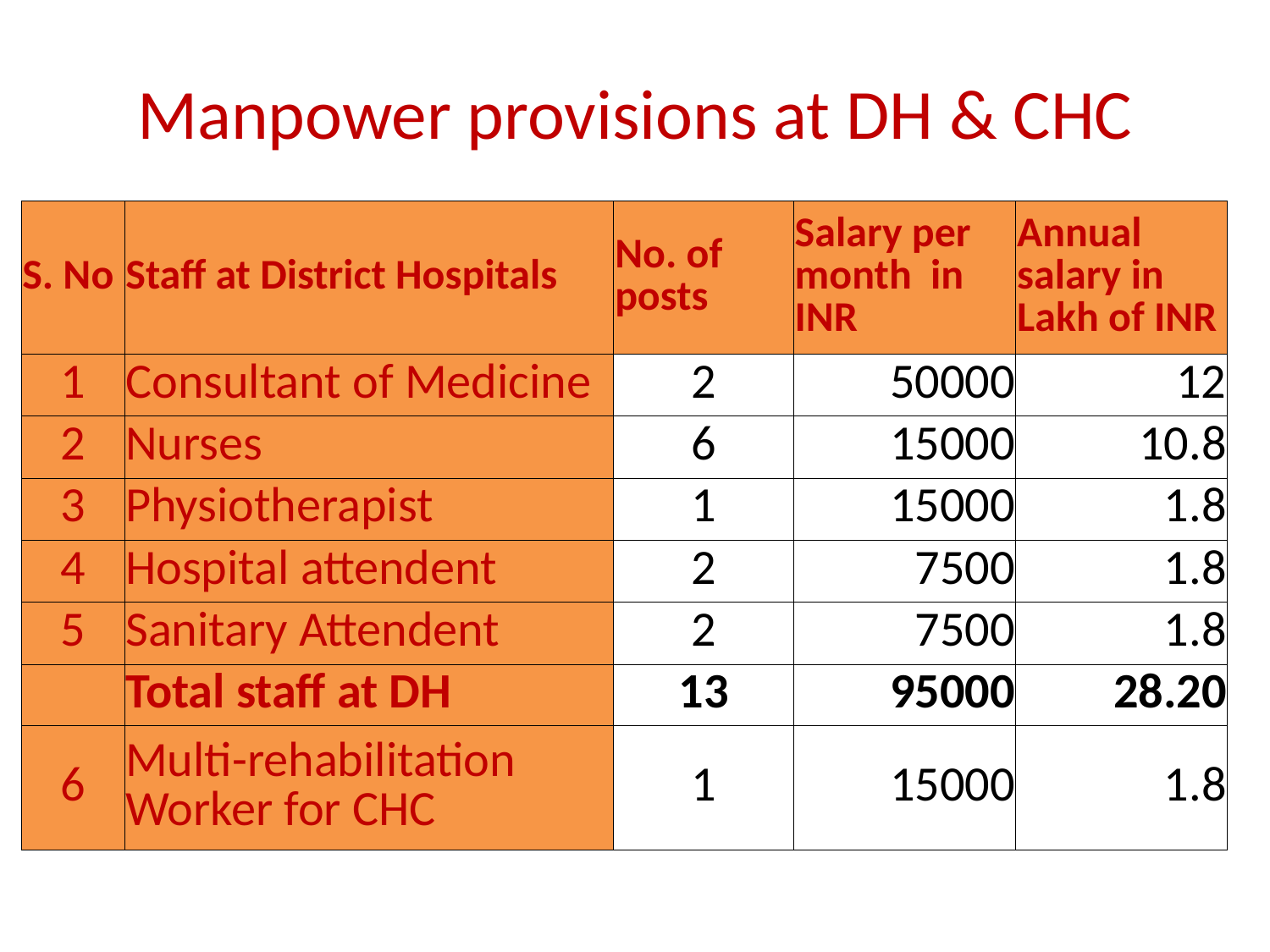

# Manpower provisions at DH & CHC
| S. No | Staff at District Hospitals | No. of posts | Salary per month in INR | Annual salary in Lakh of INR |
| --- | --- | --- | --- | --- |
| 1 | Consultant of Medicine | 2 | 50000 | 12 |
| 2 | Nurses | 6 | 15000 | 10.8 |
| 3 | Physiotherapist | 1 | 15000 | 1.8 |
| 4 | Hospital attendent | 2 | 7500 | 1.8 |
| 5 | Sanitary Attendent | 2 | 7500 | 1.8 |
|  | Total staff at DH | 13 | 95000 | 28.20 |
| 6 | Multi-rehabilitation Worker for CHC | 1 | 15000 | 1.8 |